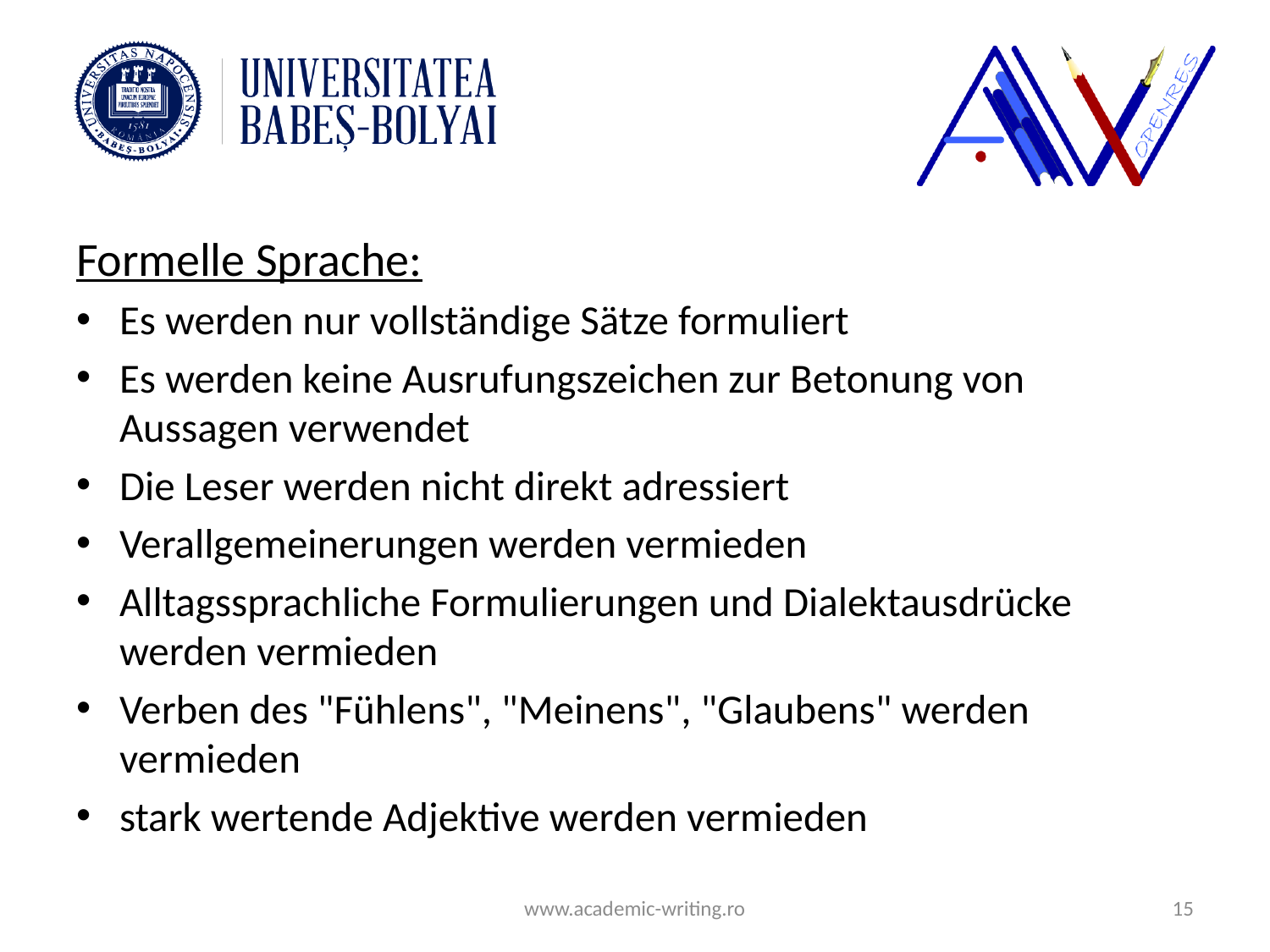

#
Formelle Sprache:
Es werden nur vollständige Sätze formuliert
Es werden keine Ausrufungszeichen zur Betonung von Aussagen verwendet
Die Leser werden nicht direkt adressiert
Verallgemeinerungen werden vermieden
Alltagssprachliche Formulierungen und Dialektausdrücke werden vermieden
Verben des "Fühlens", "Meinens", "Glaubens" werden vermieden
stark wertende Adjektive werden vermieden
www.academic-writing.ro
15